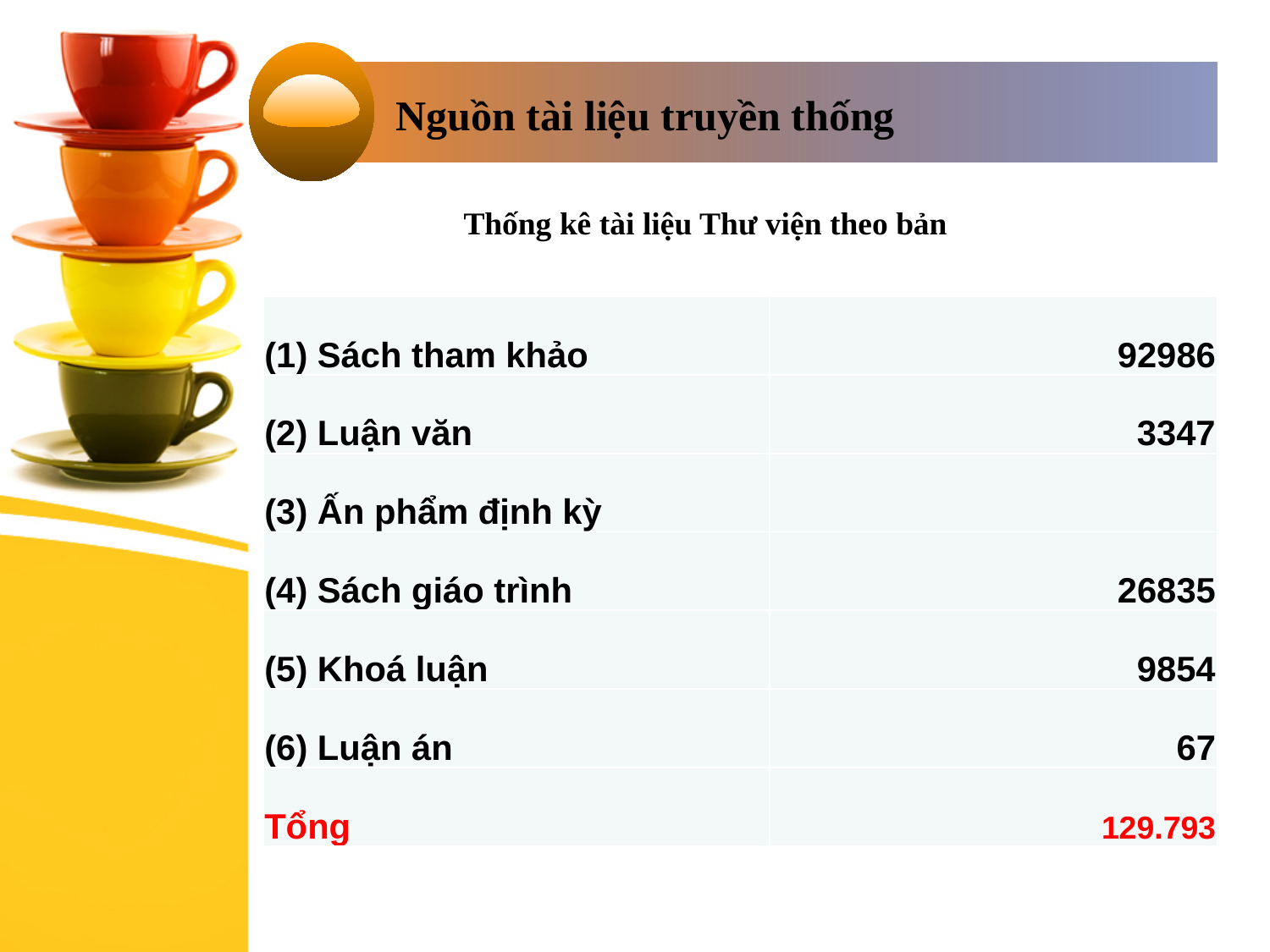

Nguồn tài liệu truyền thống
Thống kê tài liệu Thư viện theo bản
| (1) Sách tham khảo | 92986 |
| --- | --- |
| (2) Luận văn | 3347 |
| (3) Ấn phẩm định kỳ |  |
| (4) Sách giáo trình | 26835 |
| (5) Khoá luận | 9854 |
| (6) Luận án | 67 |
| Tổng | 129.793 |